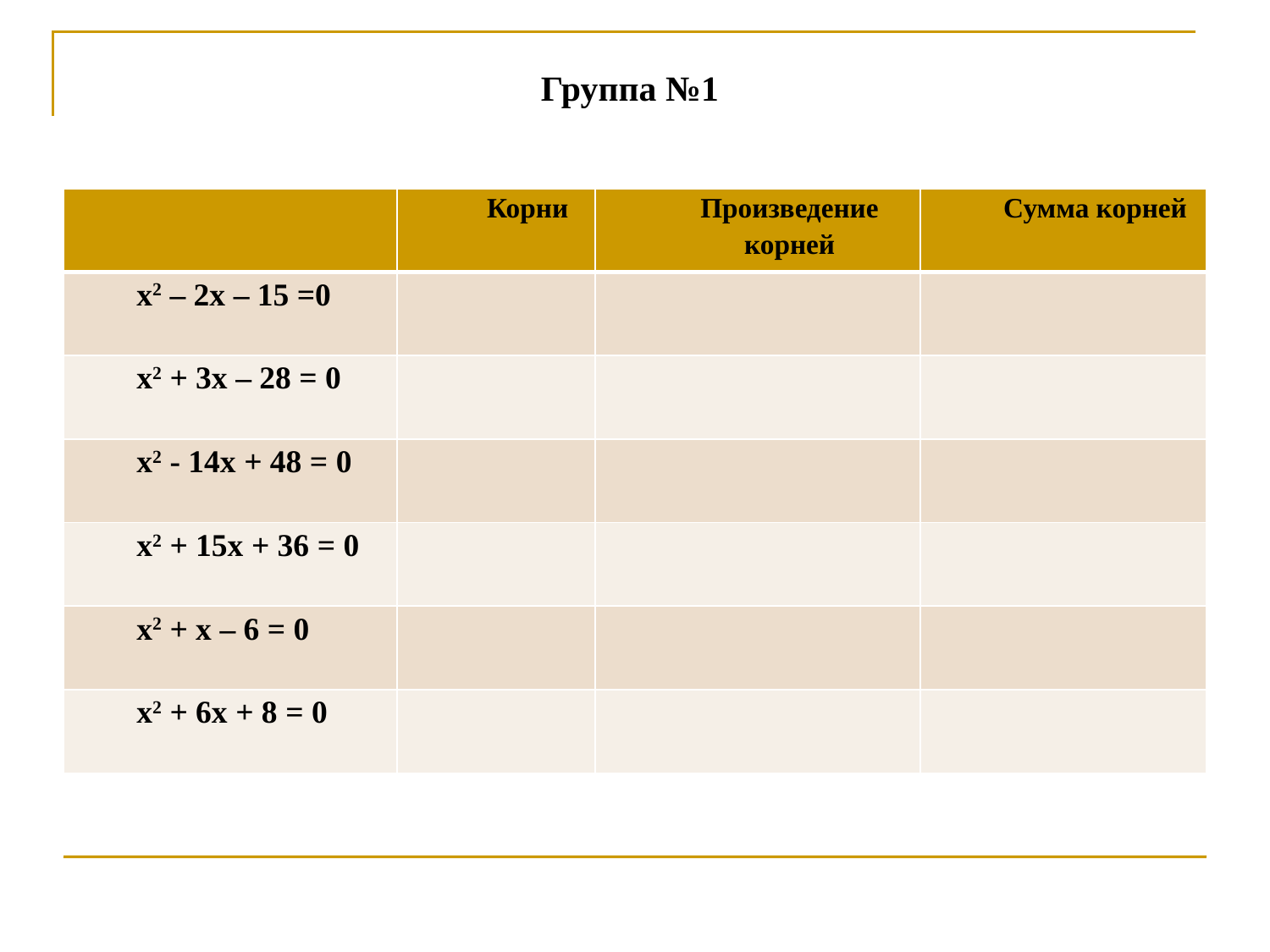

Группа №1
|  | Корни | Произведение корней | Сумма корней |
| --- | --- | --- | --- |
| х2 – 2х – 15 =0 |  |  |  |
| х2 + 3х – 28 = 0 |  |  |  |
| х2 - 14х + 48 = 0 |  |  |  |
| х2 + 15х + 36 = 0 |  |  |  |
| х2 + х – 6 = 0 |  |  |  |
| х2 + 6х + 8 = 0 |  |  |  |